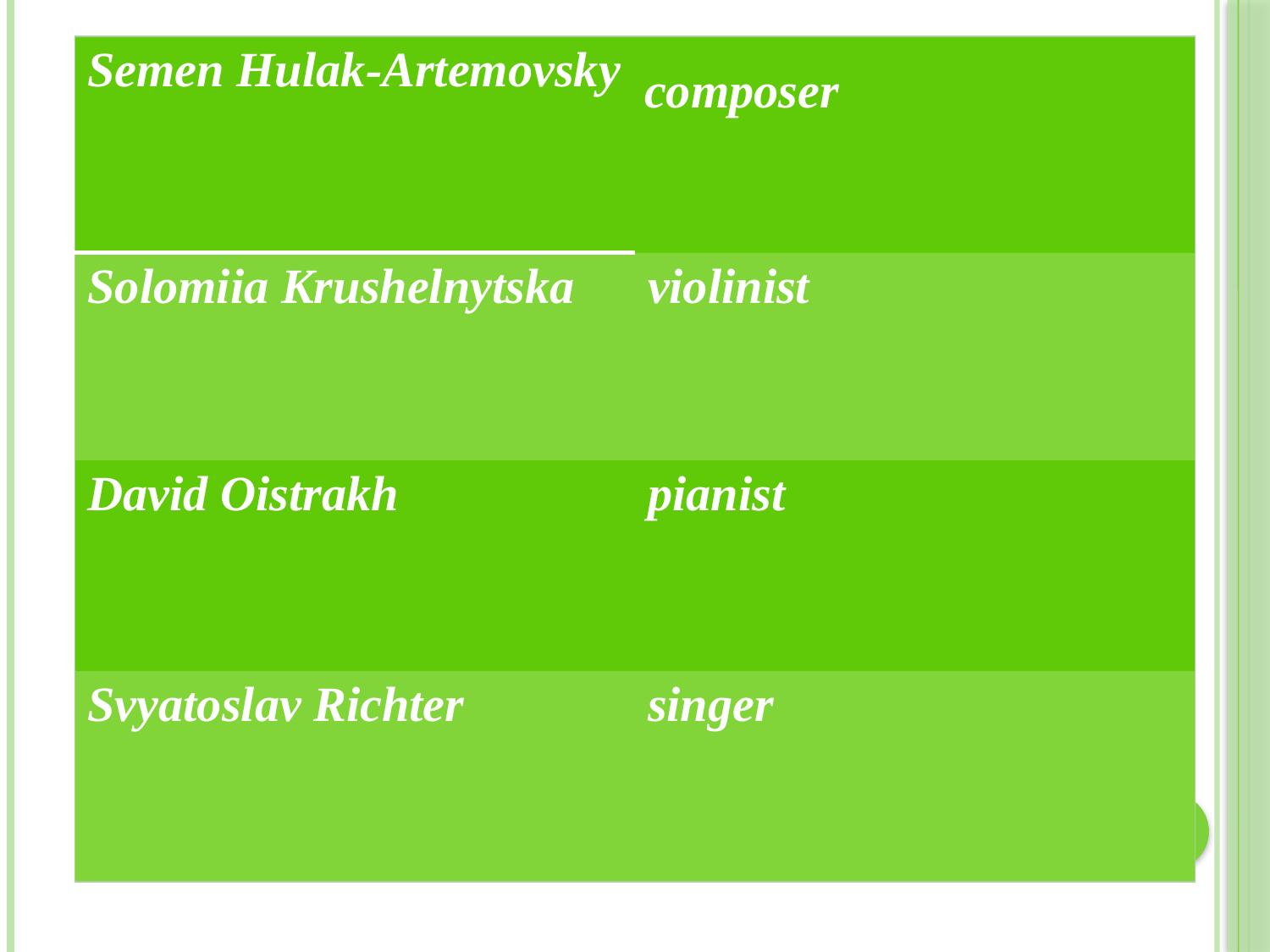

| Semen Hulak-Artemovsky | composer |
| --- | --- |
| Solomiia Krushelnytska | violinist |
| David Oistrakh | pianist |
| Svyatoslav Richter | singer |